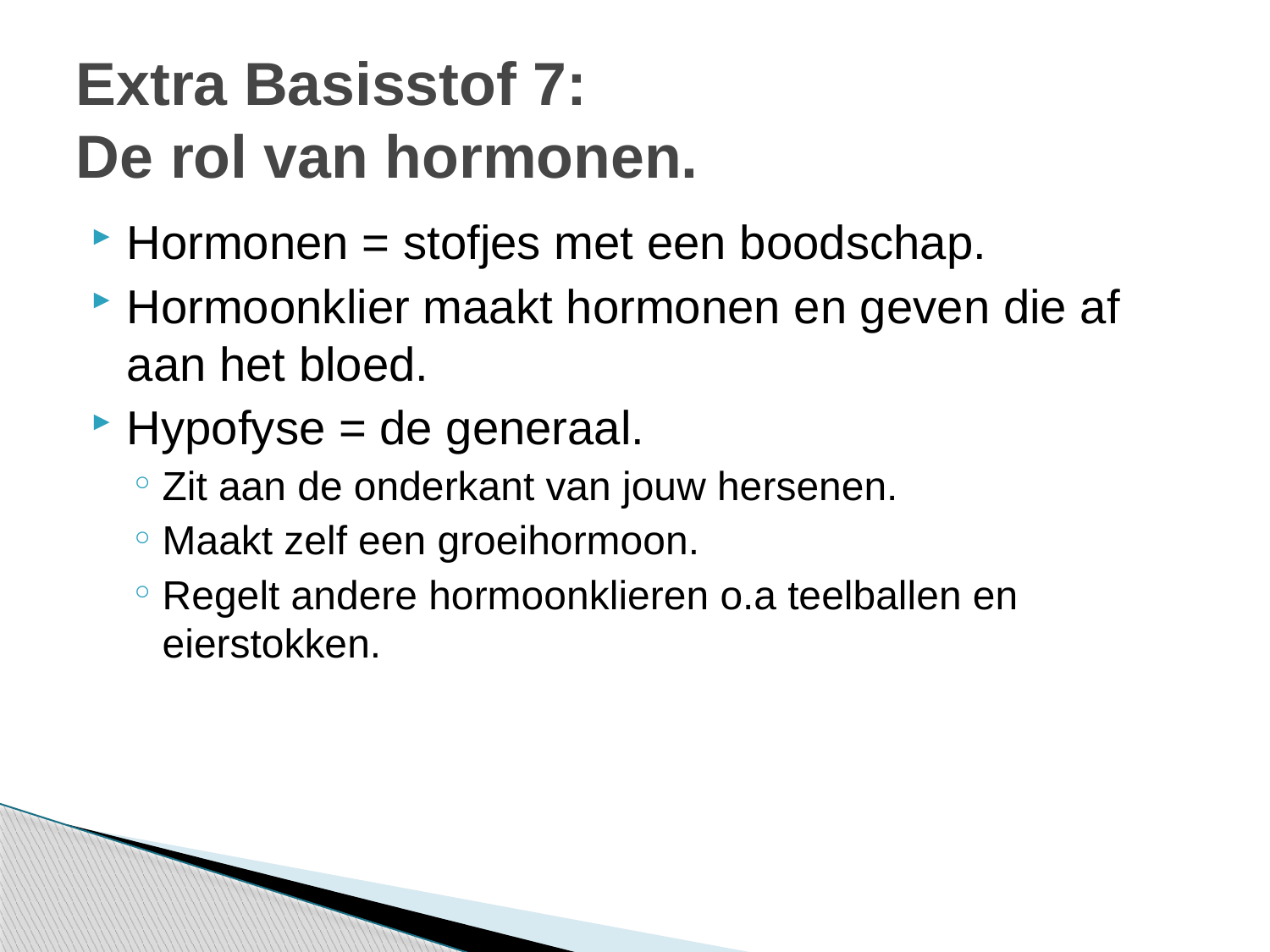

# Extra Basisstof 7: De rol van hormonen.
Hormonen = stofjes met een boodschap.
Hormoonklier maakt hormonen en geven die af aan het bloed.
Hypofyse = de generaal.
Zit aan de onderkant van jouw hersenen.
Maakt zelf een groeihormoon.
Regelt andere hormoonklieren o.a teelballen en eierstokken.